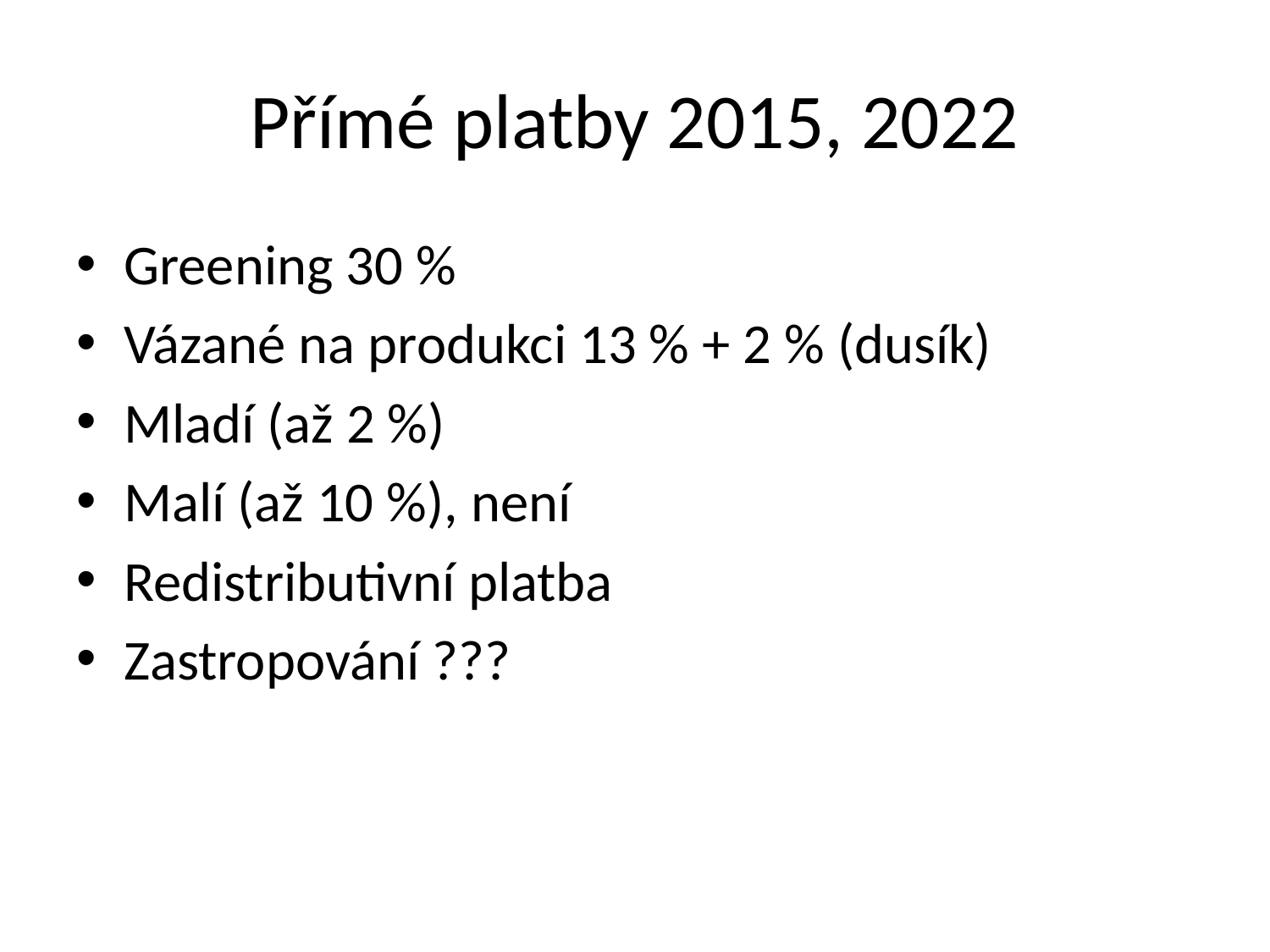

# Přímé platby 2015, 2022
Greening 30 %
Vázané na produkci 13 % + 2 % (dusík)
Mladí (až 2 %)
Malí (až 10 %), není
Redistributivní platba
Zastropování ???